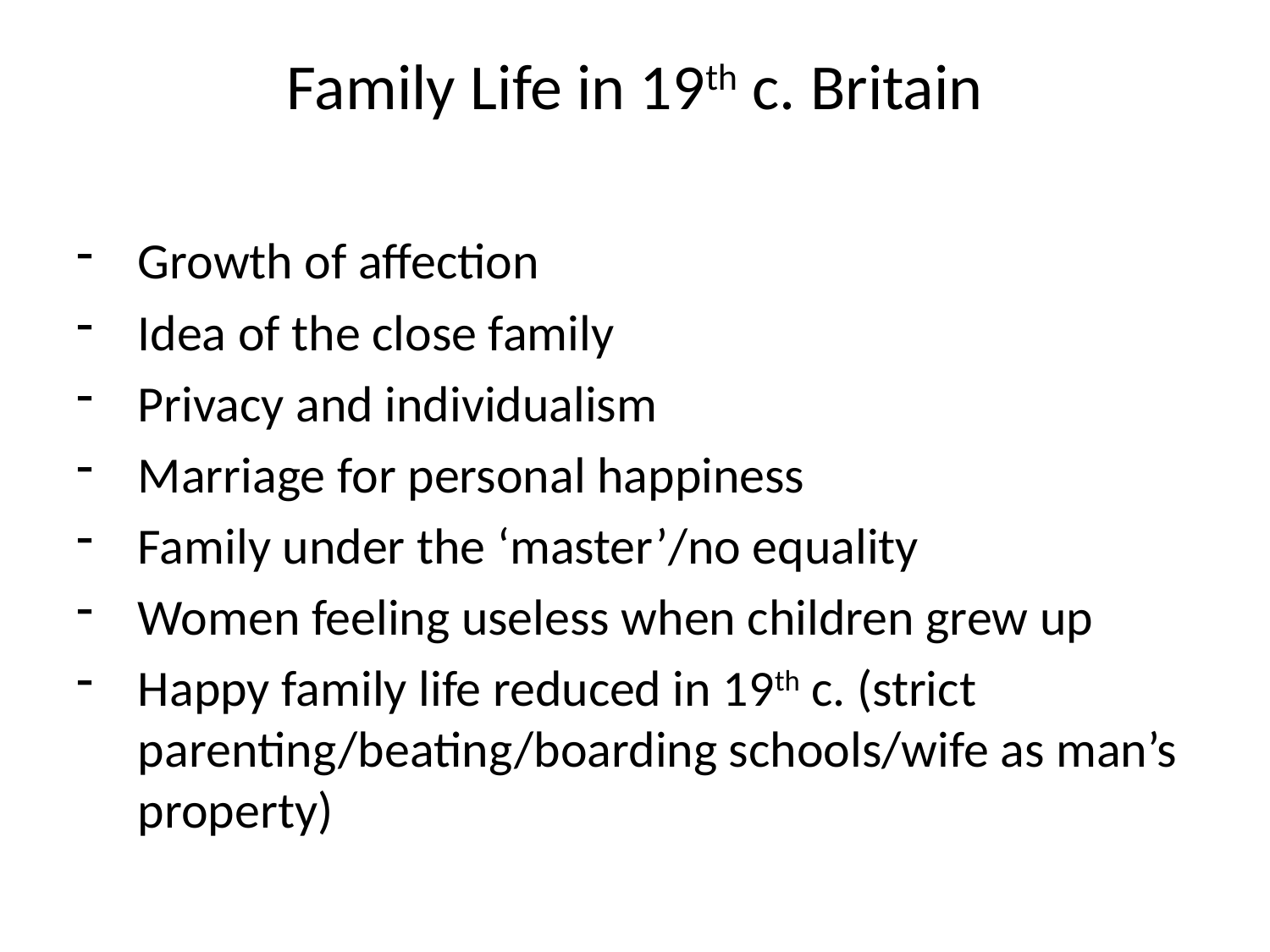

# Family Life in 19th c. Britain
Growth of affection
Idea of the close family
Privacy and individualism
Marriage for personal happiness
Family under the ‘master’/no equality
Women feeling useless when children grew up
Happy family life reduced in 19th c. (strict parenting/beating/boarding schools/wife as man’s property)